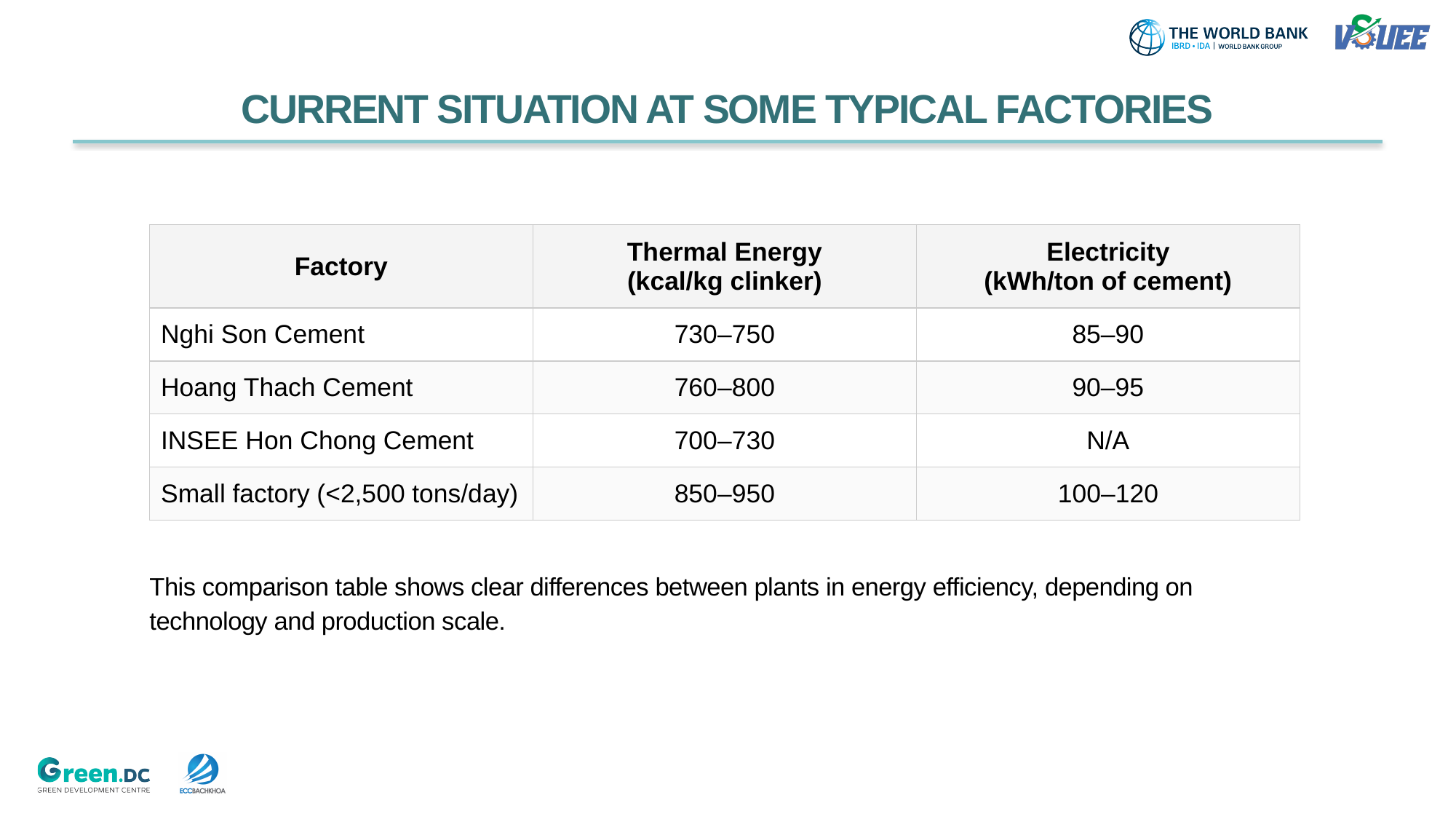

CURRENT SITUATION AT SOME TYPICAL FACTORIES
| Factory | Thermal Energy (kcal/kg clinker) | Electricity (kWh/ton of cement) |
| --- | --- | --- |
| Nghi Son Cement | 730–750 | 85–90 |
| Hoang Thach Cement | 760–800 | 90–95 |
| INSEE Hon Chong Cement | 700–730 | N/A |
| Small factory (<2,500 tons/day) | 850–950 | 100–120 |
This comparison table shows clear differences between plants in energy efficiency, depending on technology and production scale.